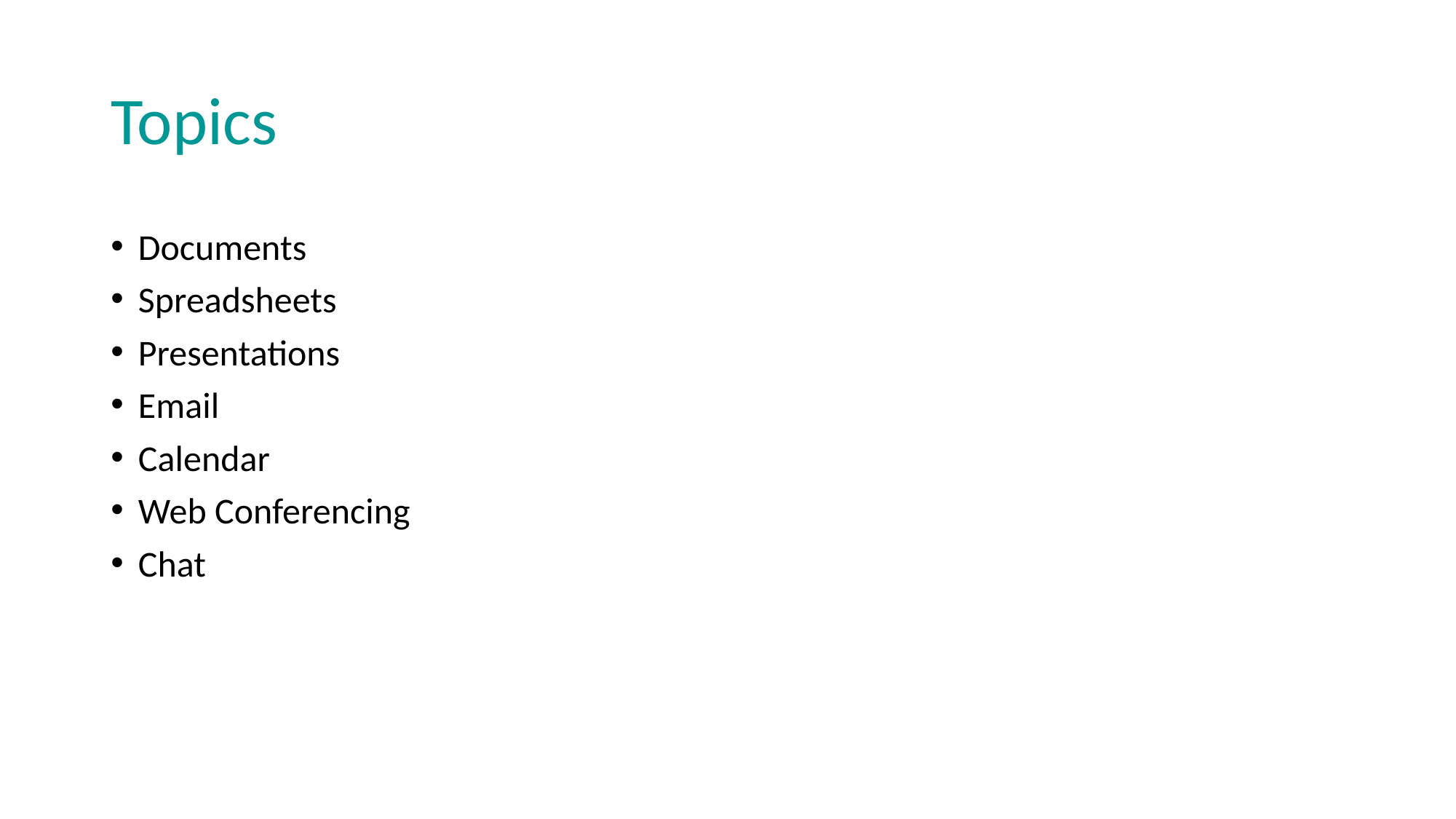

# Topics
Documents
Spreadsheets
Presentations
Email
Calendar
Web Conferencing
Chat